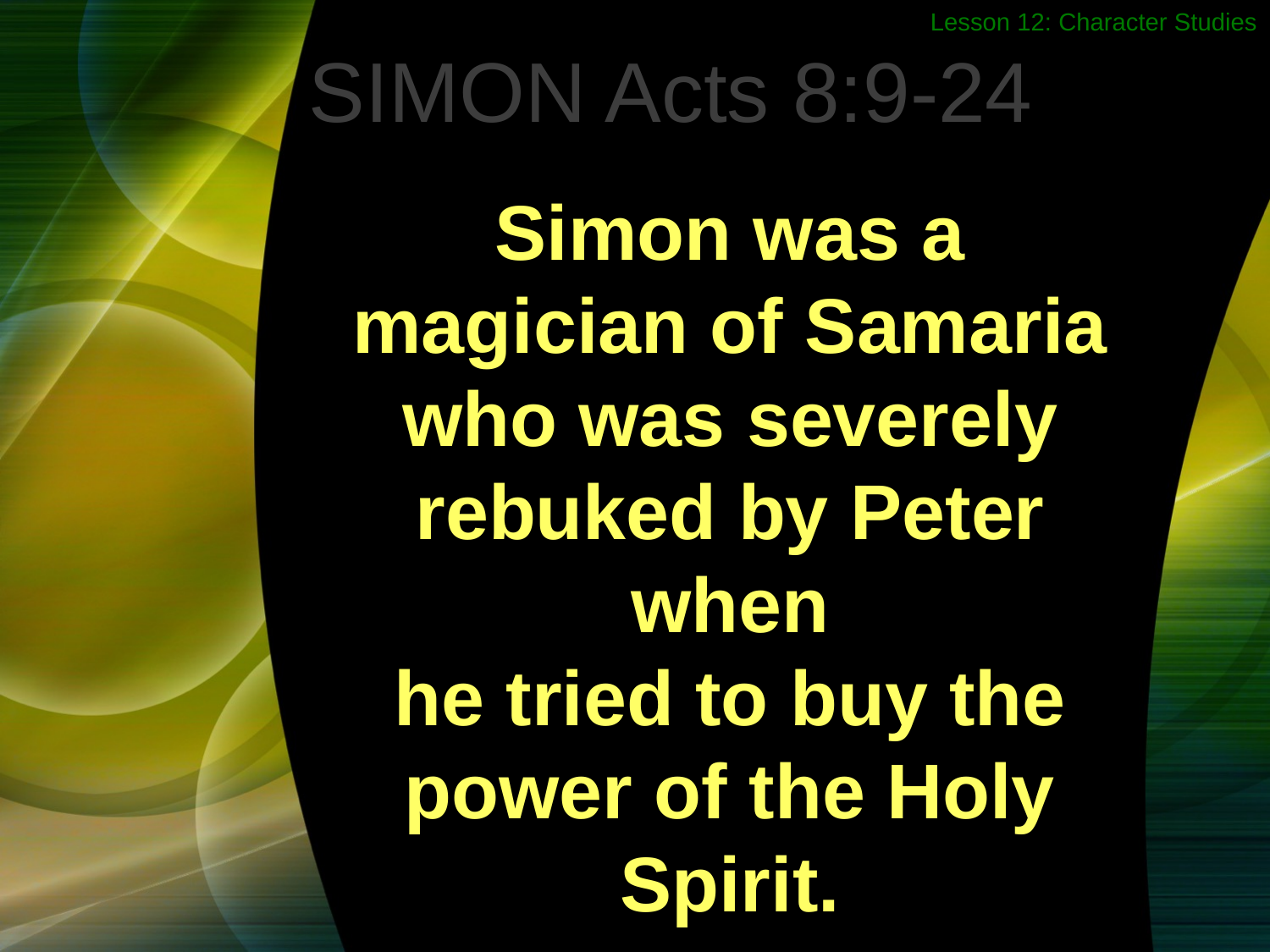

Lesson 12: Character Studies
SIMON Acts 8:9-24
Simon was a magician of Samaria who was severely rebuked by Peter when
he tried to buy the power of the Holy Spirit.